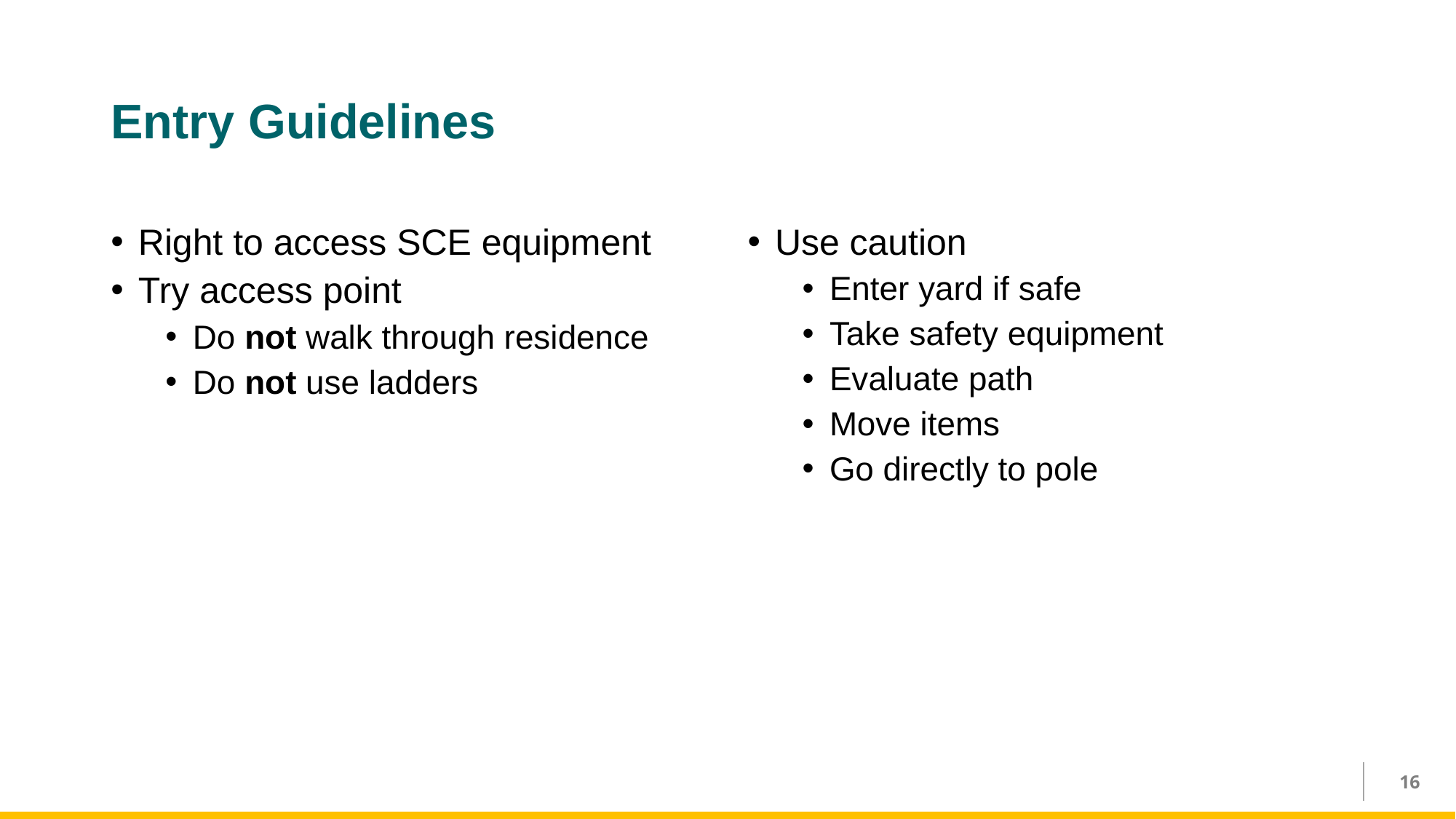

# Entry Guidelines
Right to access SCE equipment
Try access point
Do not walk through residence
Do not use ladders

Use caution
Enter yard if safe
Take safety equipment
Evaluate path
Move items
Go directly to pole